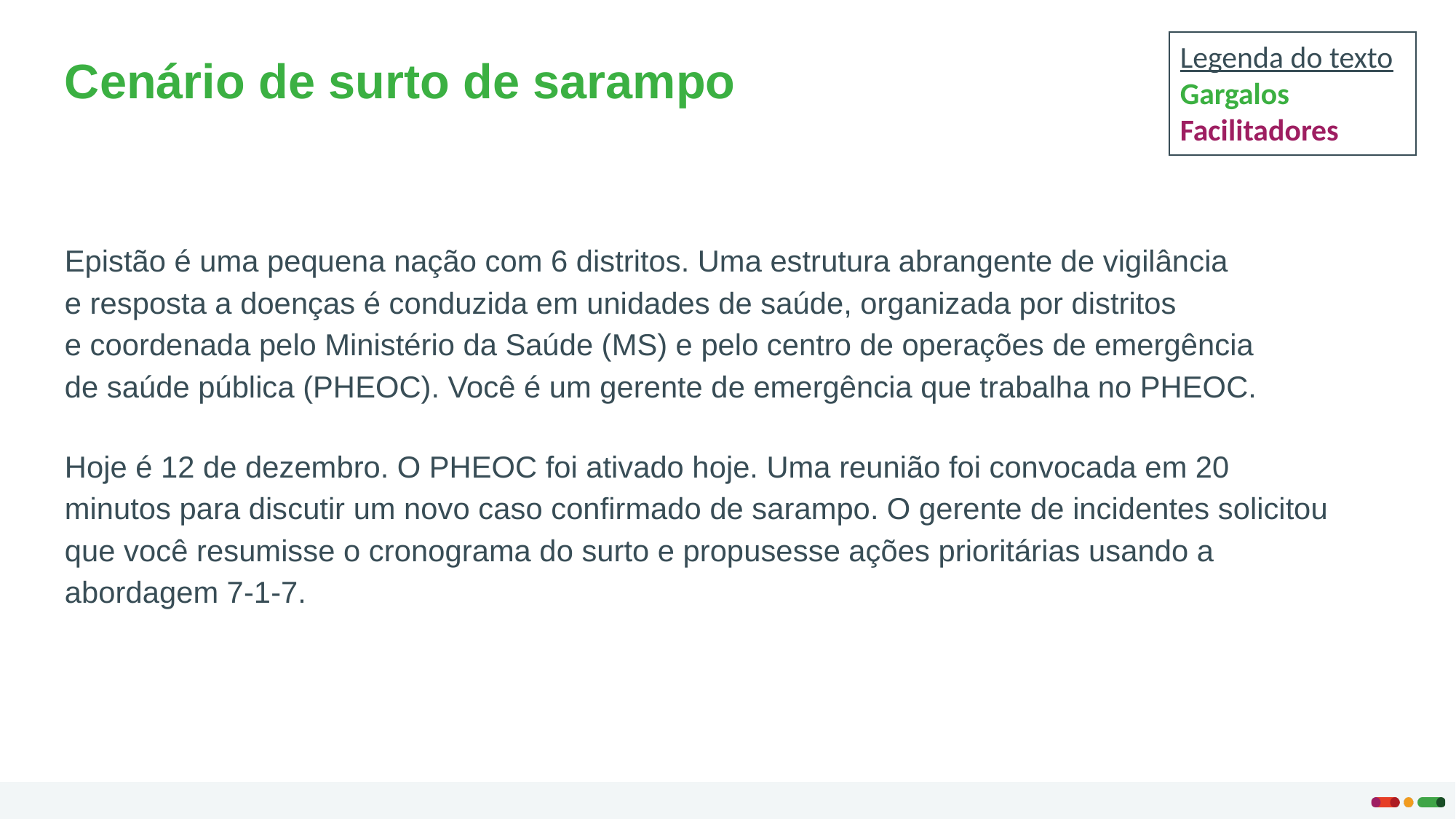

Legenda do texto
Gargalos
Facilitadores
# Cenário de surto de sarampo
Epistão é uma pequena nação com 6 distritos. Uma estrutura abrangente de vigilância
e resposta a doenças é conduzida em unidades de saúde, organizada por distritos
e coordenada pelo Ministério da Saúde (MS) e pelo centro de operações de emergência
de saúde pública (PHEOC). Você é um gerente de emergência que trabalha no PHEOC.
Hoje é 12 de dezembro. O PHEOC foi ativado hoje. Uma reunião foi convocada em 20 minutos para discutir um novo caso confirmado de sarampo. O gerente de incidentes solicitou que você resumisse o cronograma do surto e propusesse ações prioritárias usando a abordagem 7-1-7.